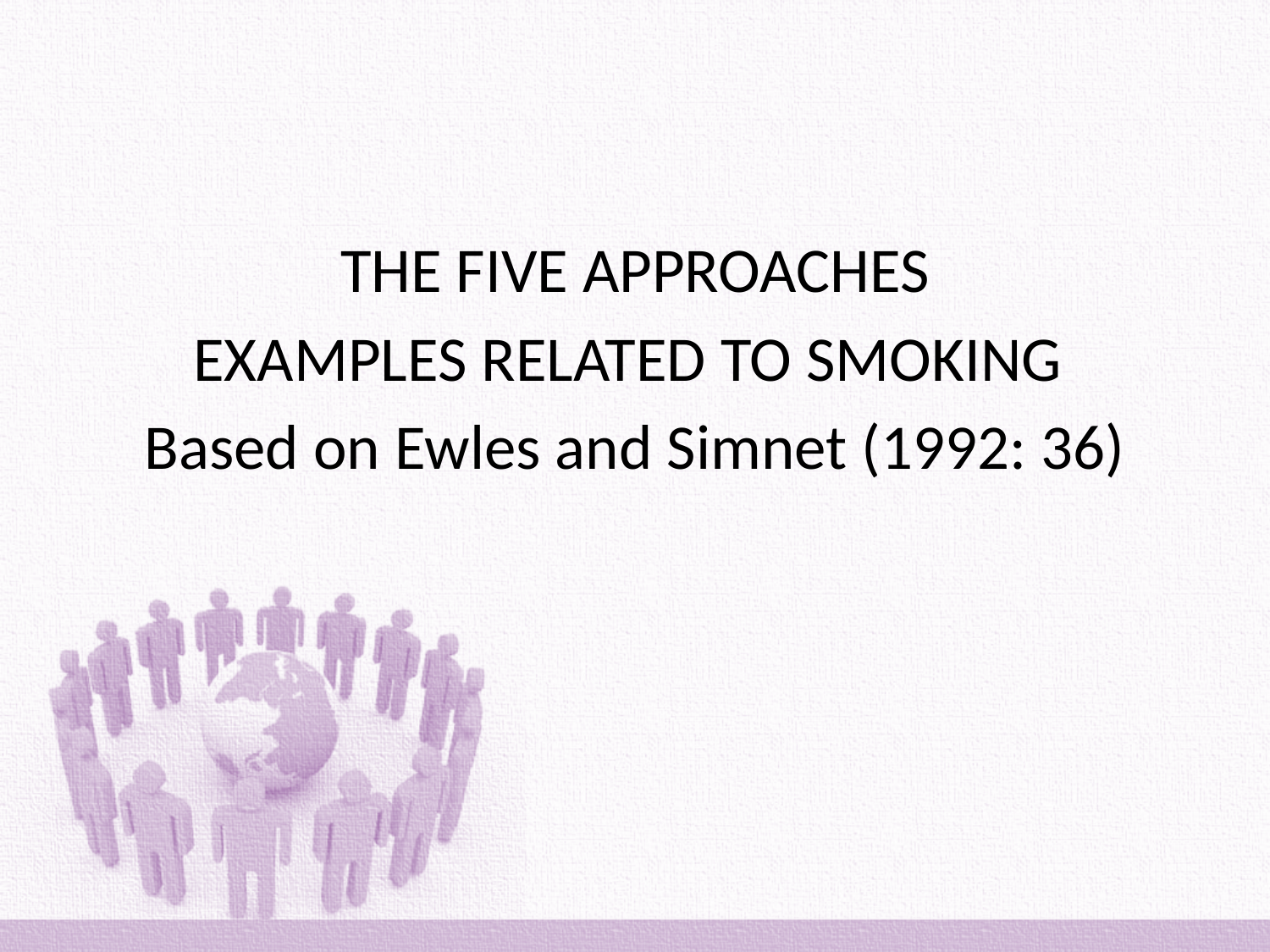

THE FIVE APPROACHES
EXAMPLES RELATED TO SMOKING
Based on Ewles and Simnet (1992: 36)